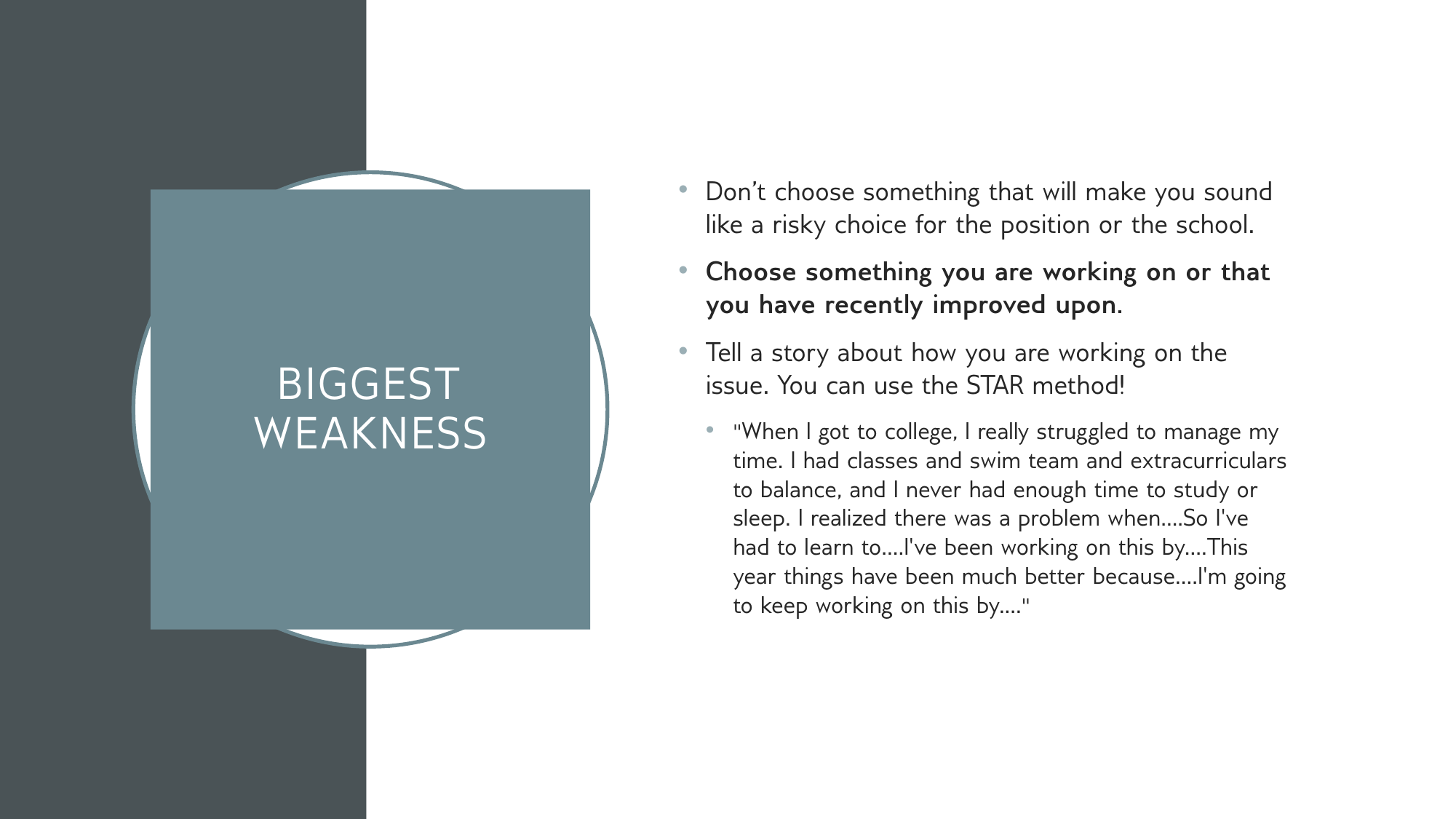

Don’t choose something that will make you sound like a risky choice for the position or the school.
Choose something you are working on or that you have recently improved upon.
Tell a story about how you are working on the issue. You can use the STAR method!
"When I got to college, I really struggled to manage my time. I had classes and swim team and extracurriculars to balance, and I never had enough time to study or sleep. I realized there was a problem when....So I've had to learn to....I've been working on this by....This year things have been much better because....I'm going to keep working on this by...."

# Biggest Weakness